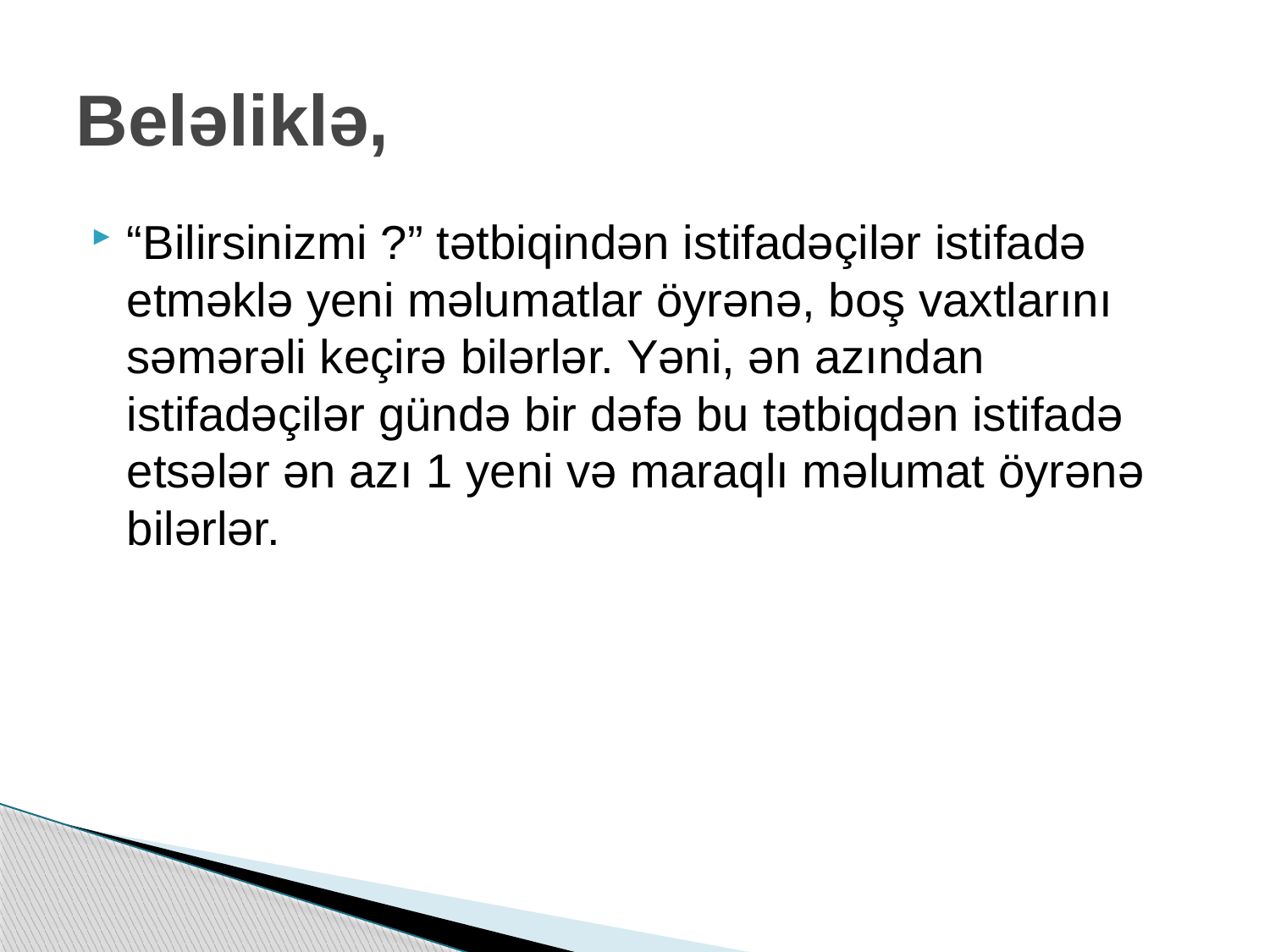

# Beləliklə,
“Bilirsinizmi ?” tətbiqindən istifadəçilər istifadə etməklə yeni məlumatlar öyrənə, boş vaxtlarını səmərəli keçirə bilərlər. Yəni, ən azından istifadəçilər gündə bir dəfə bu tətbiqdən istifadə etsələr ən azı 1 yeni və maraqlı məlumat öyrənə bilərlər.